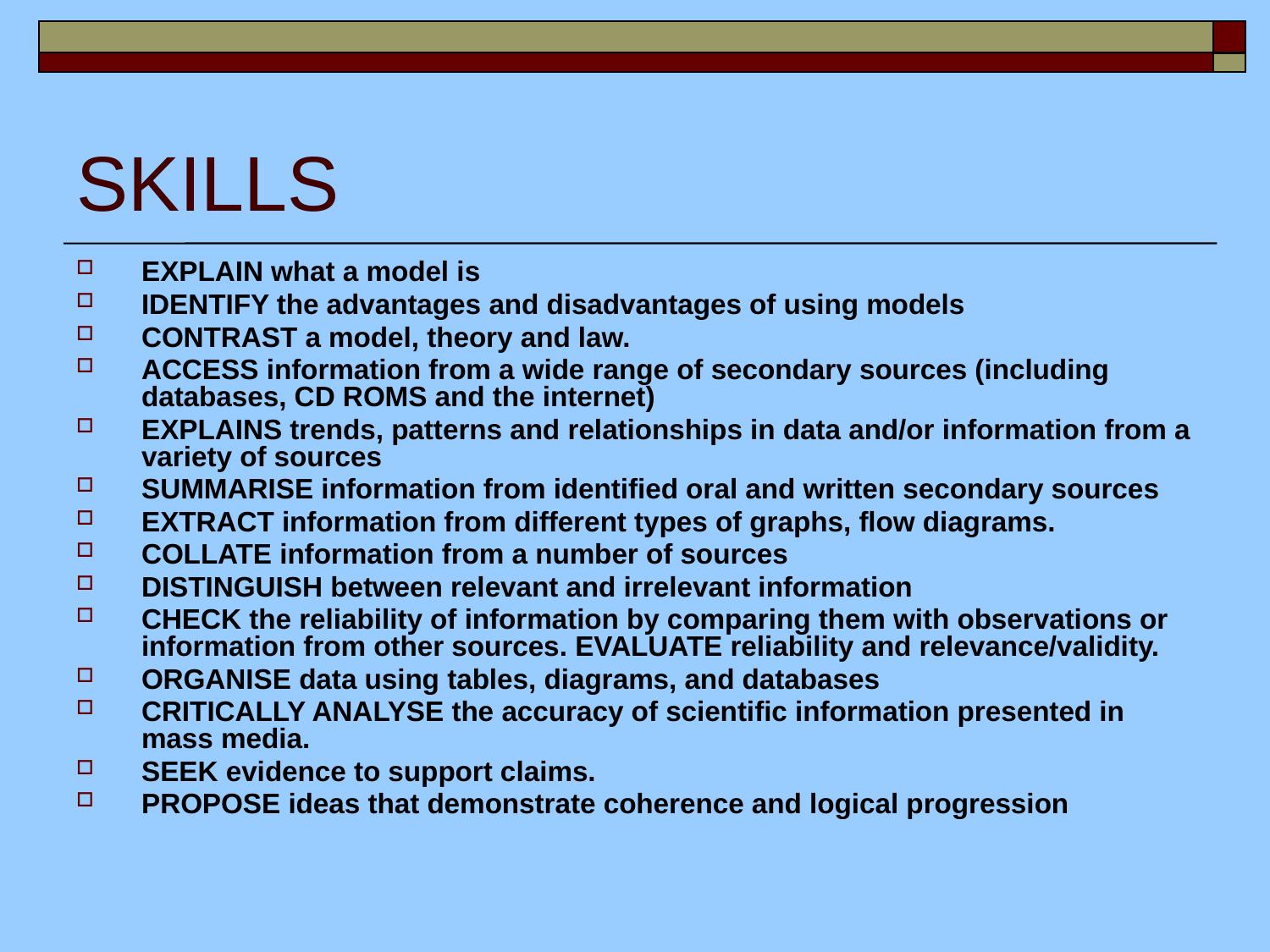

# SKILLS
EXPLAIN what a model is
IDENTIFY the advantages and disadvantages of using models
CONTRAST a model, theory and law.
ACCESS information from a wide range of secondary sources (including databases, CD ROMS and the internet)
EXPLAINS trends, patterns and relationships in data and/or information from a variety of sources
SUMMARISE information from identified oral and written secondary sources
EXTRACT information from different types of graphs, flow diagrams.
COLLATE information from a number of sources
DISTINGUISH between relevant and irrelevant information
CHECK the reliability of information by comparing them with observations or information from other sources. EVALUATE reliability and relevance/validity.
ORGANISE data using tables, diagrams, and databases
CRITICALLY ANALYSE the accuracy of scientific information presented in mass media.
SEEK evidence to support claims.
PROPOSE ideas that demonstrate coherence and logical progression